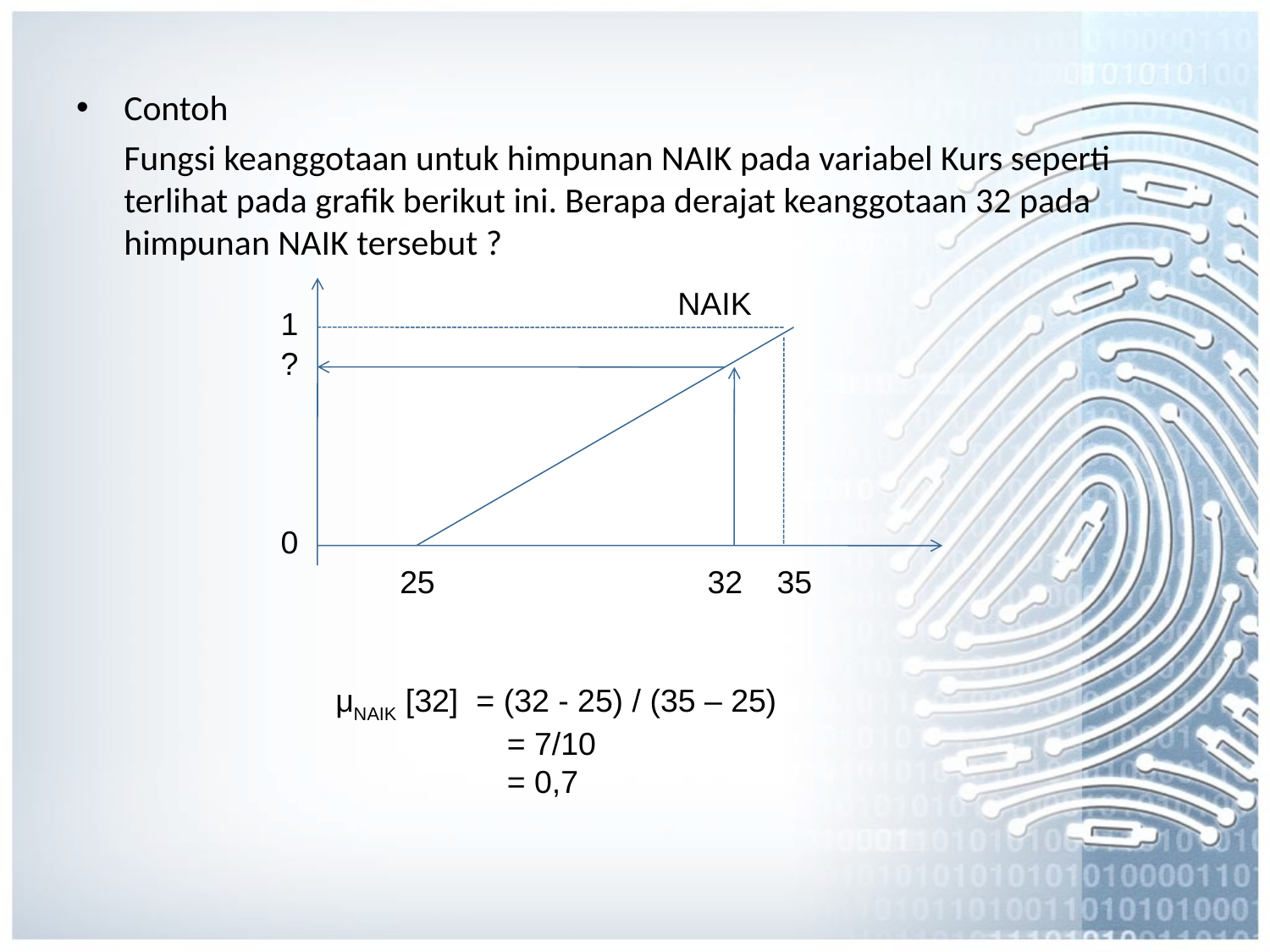

Contoh
	Fungsi keanggotaan untuk himpunan NAIK pada variabel Kurs seperti terlihat pada grafik berikut ini. Berapa derajat keanggotaan 32 pada himpunan NAIK tersebut ?
NAIK
1
?
0
25
32
35
μNAIK [32]  = (32 - 25) / (35 – 25)
	     = 7/10
	     = 0,7